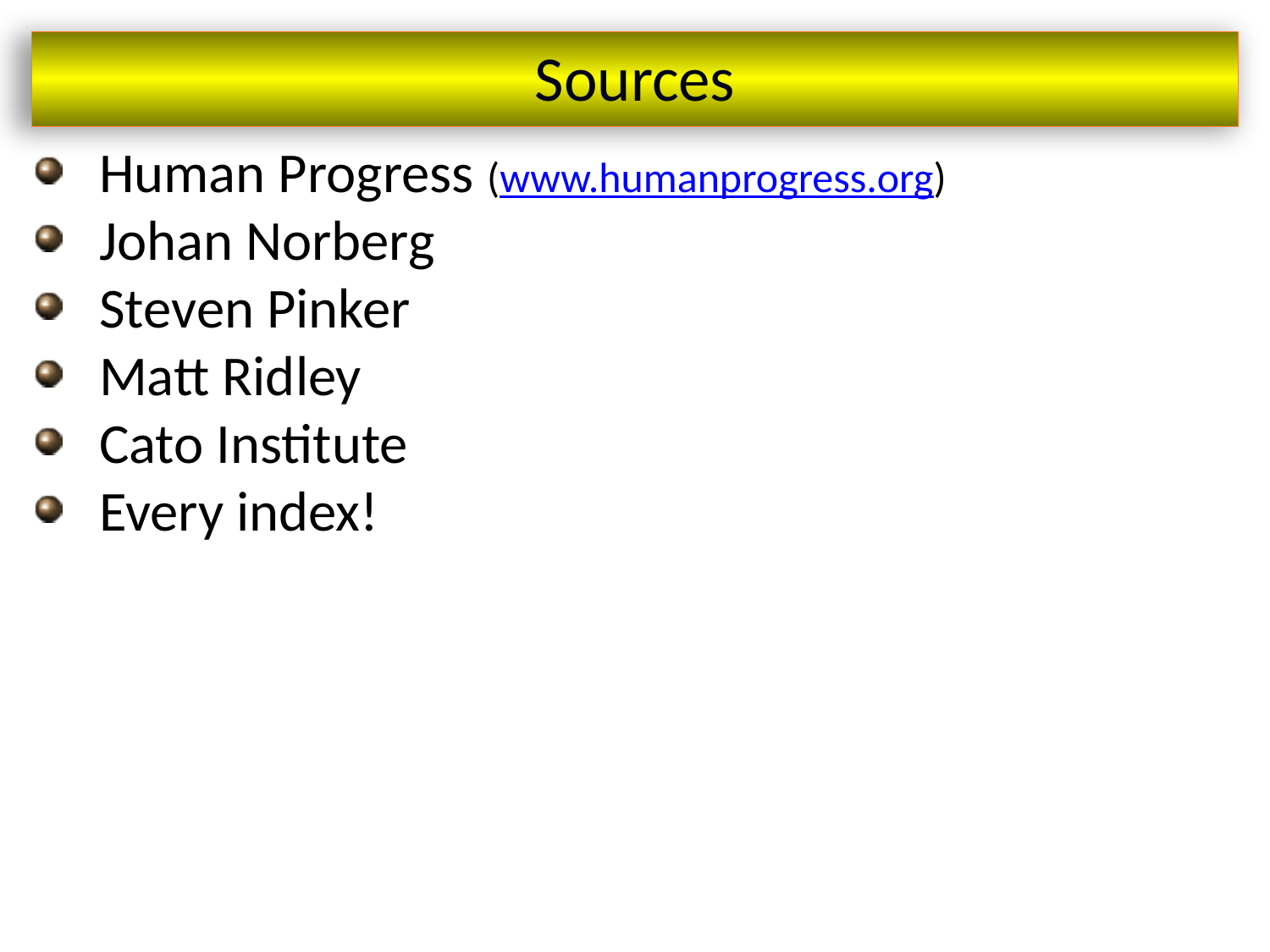

Sources
Human Progress (www.humanprogress.org)
Johan Norberg
Steven Pinker
Matt Ridley
Cato Institute
Every index!